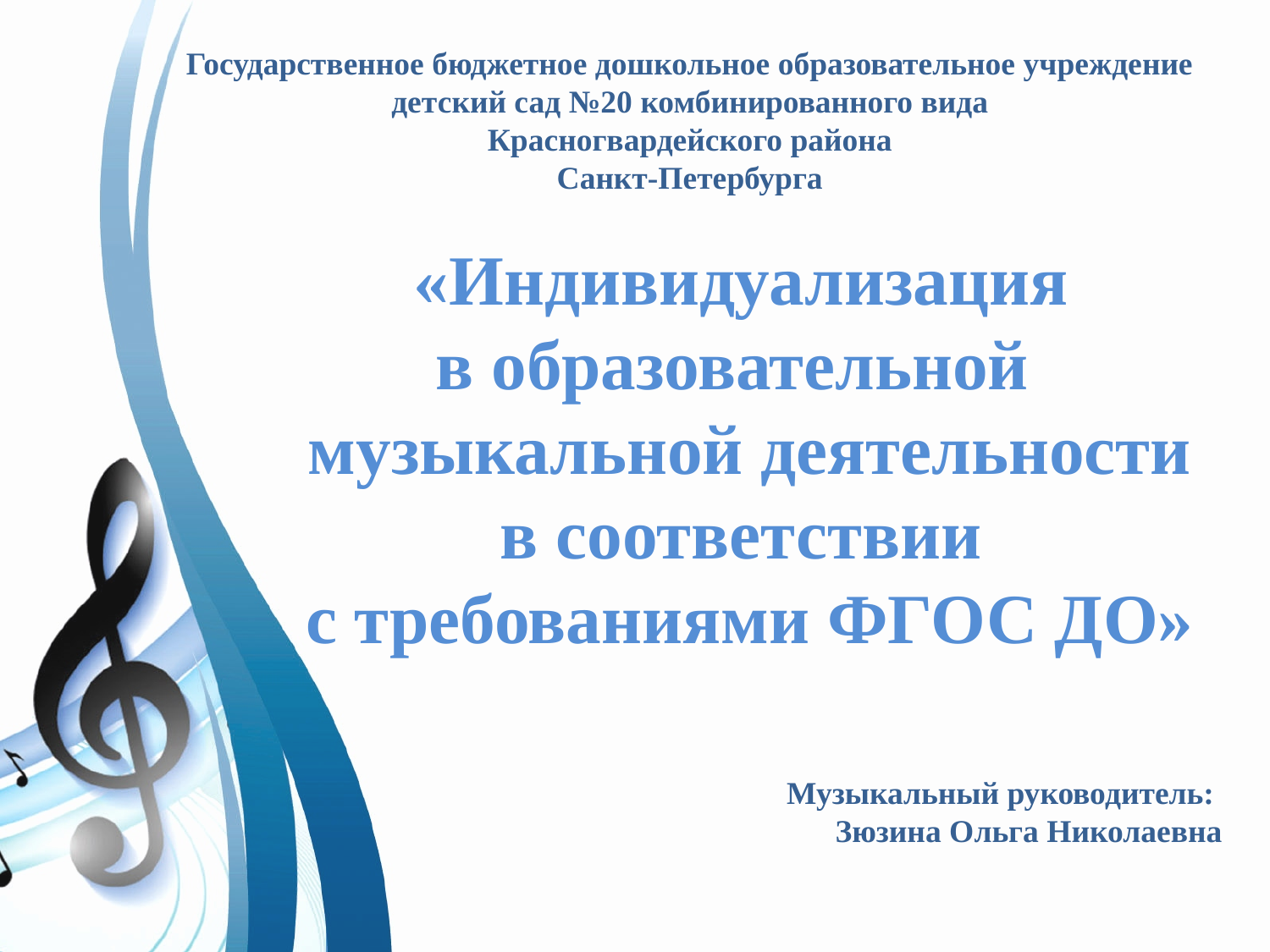

Государственное бюджетное дошкольное образовательное учреждение
детский сад №20 комбинированного вида
Красногвардейского района
Санкт-Петербурга
«Индивидуализация
в образовательной
музыкальной деятельности
в соответствии
с требованиями ФГОС ДО»
Музыкальный руководитель:
Зюзина Ольга Николаевна